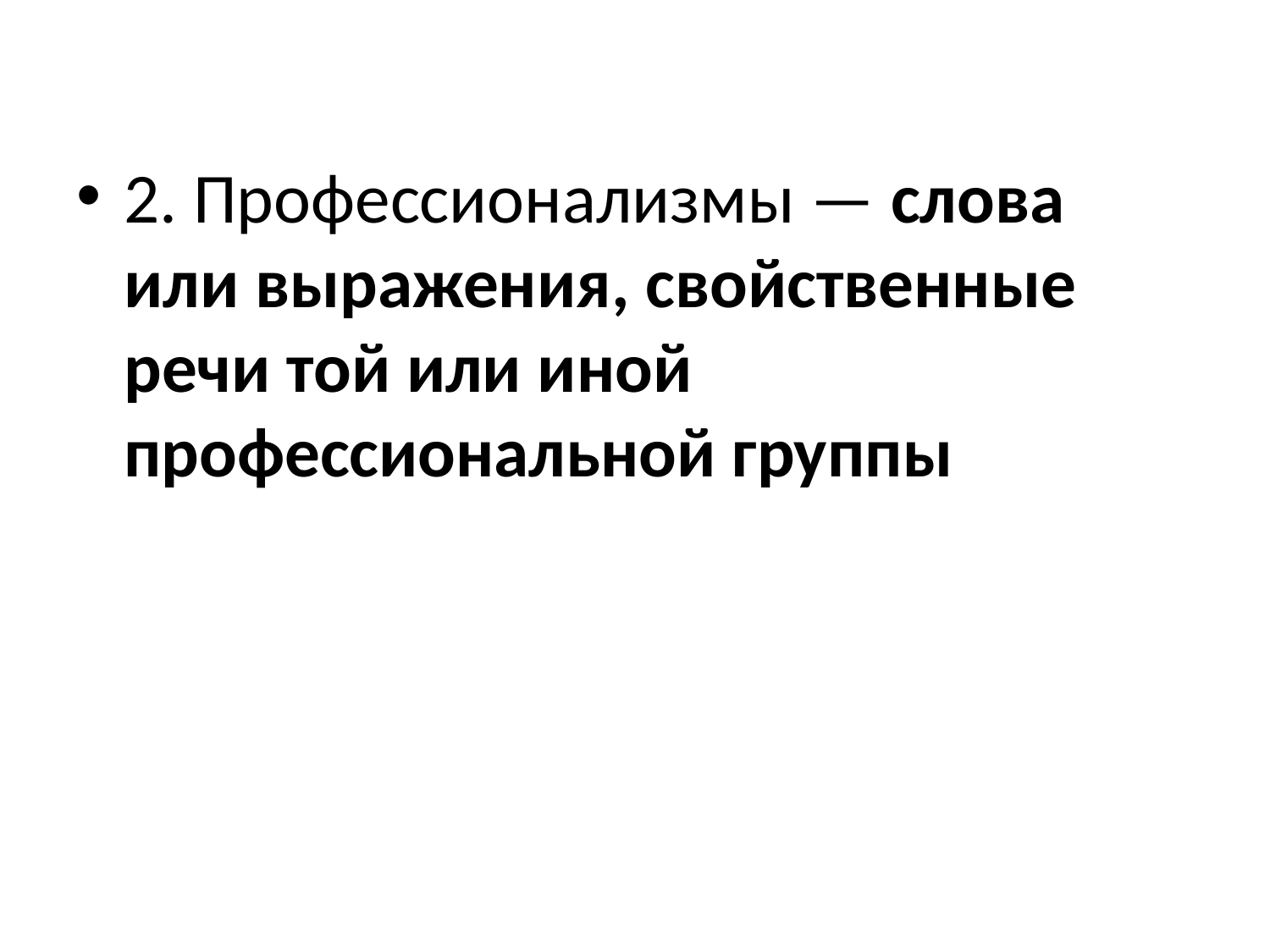

2. Профессионализмы — слова или выражения, свойственные речи той или иной профессиональной группы